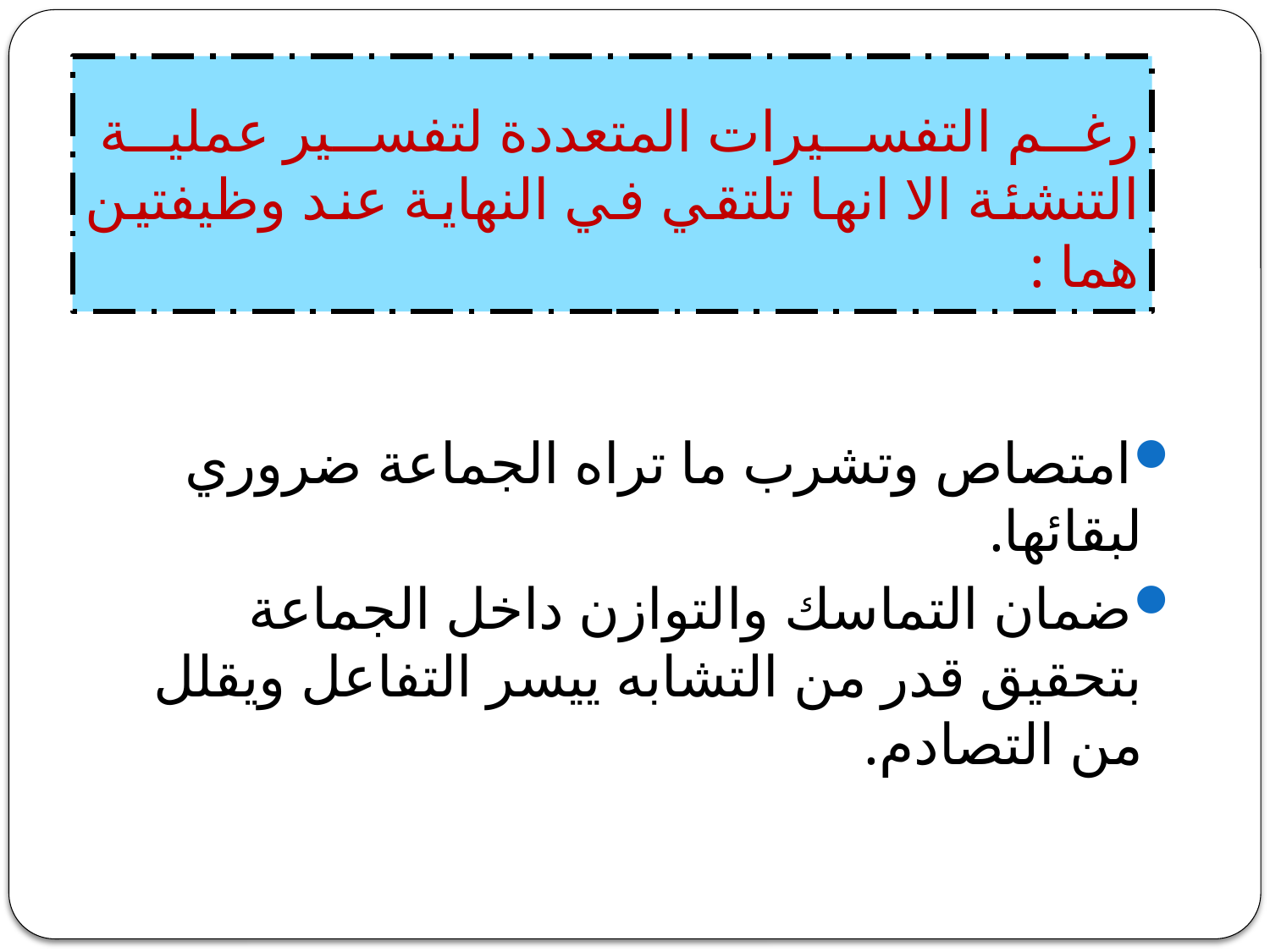

# رغم التفسيرات المتعددة لتفسير عملية  التنشئة الا انها تلتقي في النهاية عند وظيفتين هما :

امتصاص وتشرب ما تراه الجماعة ضروري لبقائها.
ضمان التماسك والتوازن داخل الجماعة بتحقيق قدر من التشابه ييسر التفاعل ويقلل من التصادم.